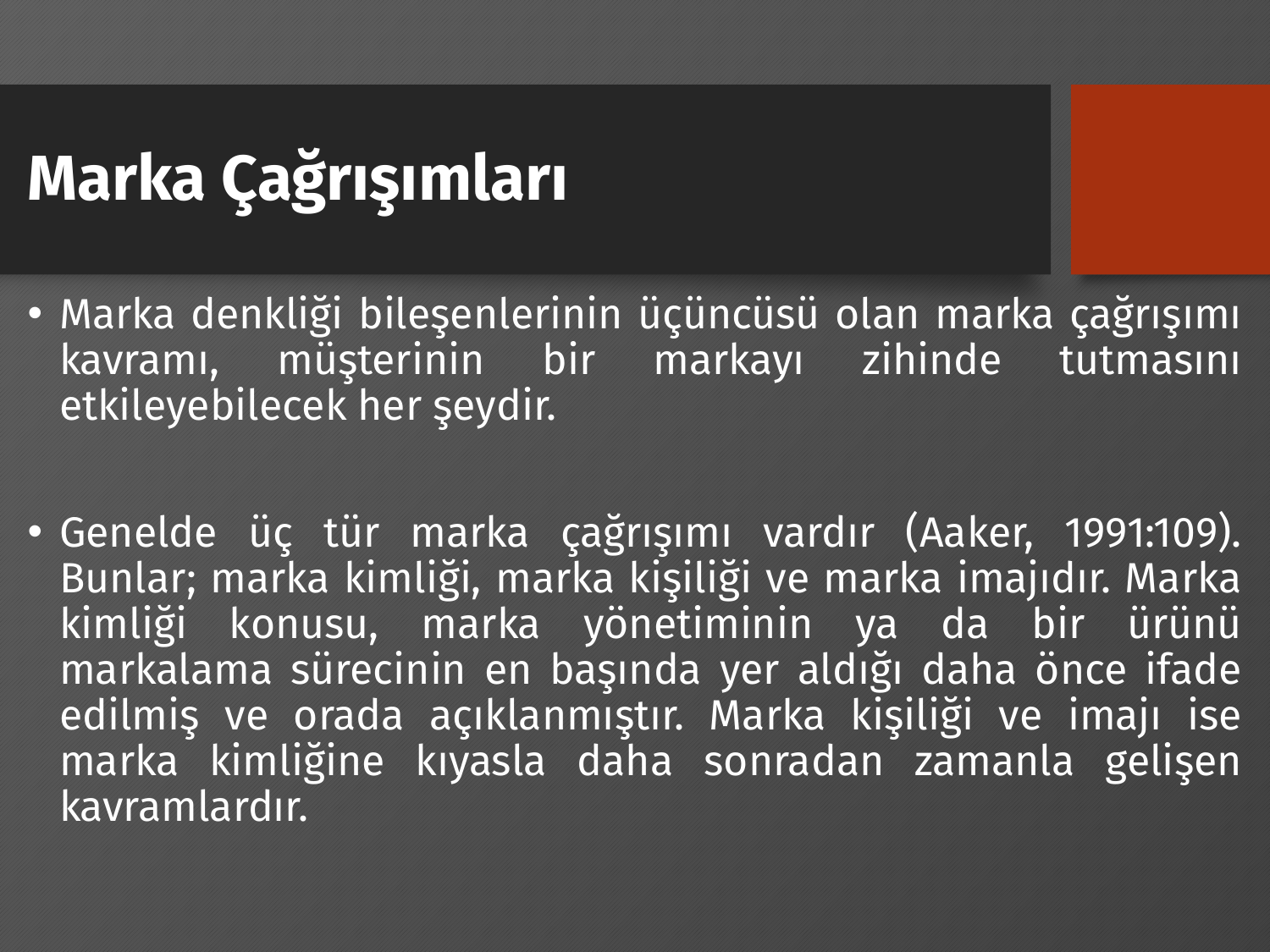

# Marka Çağrışımları
Marka denkliği bileşenlerinin üçüncüsü olan marka çağrışımı kavramı, müşterinin bir markayı zihinde tutmasını etkileyebilecek her şeydir.

Genelde üç tür marka çağrışımı vardır (Aaker, 1991:109). Bunlar; marka kimliği, marka kişiliği ve marka imajıdır. Marka kimliği konusu, marka yönetiminin ya da bir ürünü markalama sürecinin en başında yer aldığı daha önce ifade edilmiş ve orada açıklanmıştır. Marka kişiliği ve imajı ise marka kimliğine kıyasla daha sonradan zamanla gelişen kavramlardır.